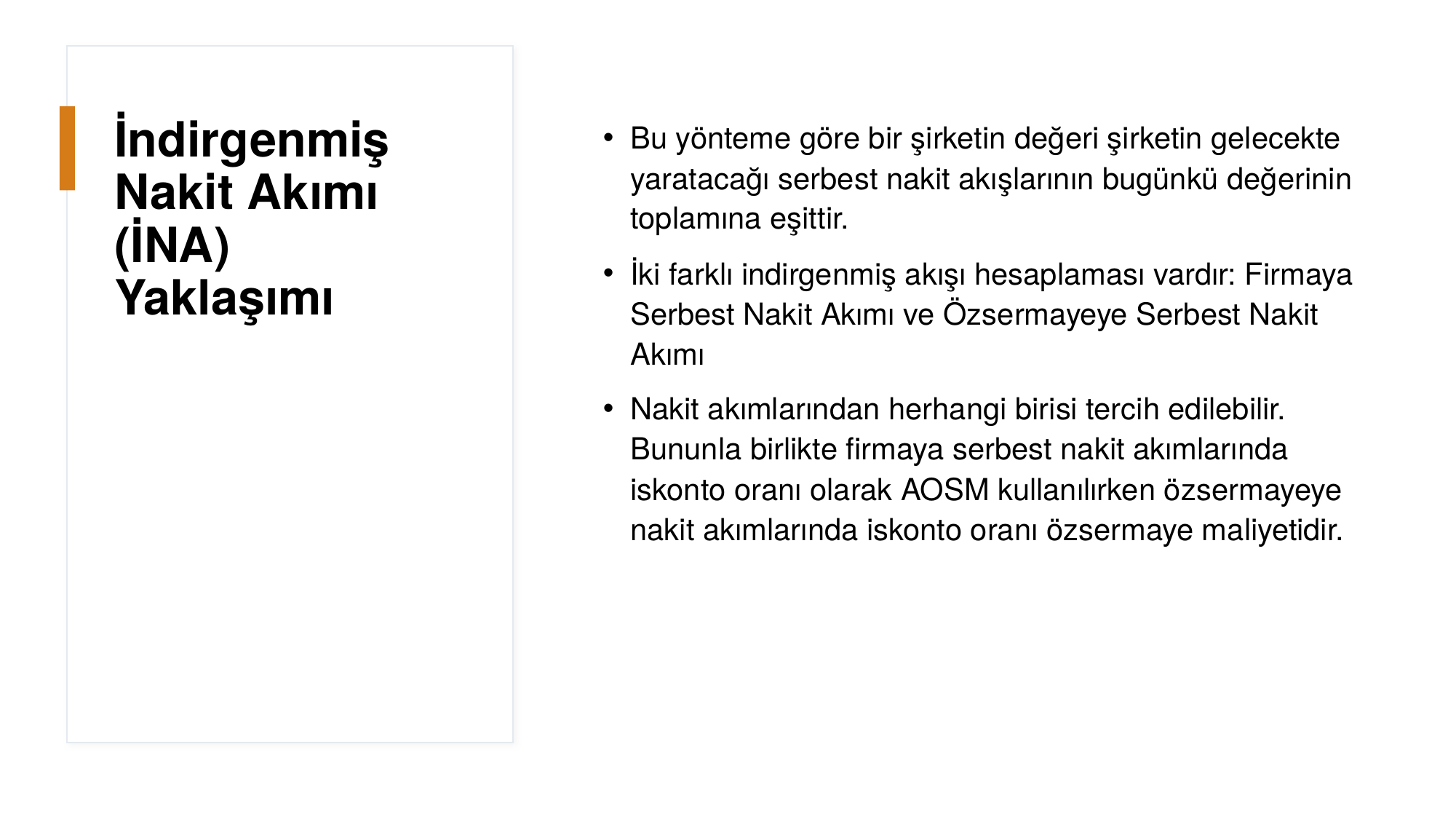

# İndirgenmiş Nakit Akımı (İNA) Yaklaşımı
Bu yönteme göre bir şirketin değeri şirketin gelecekte yaratacağı serbest nakit akışlarının bugünkü değerinin toplamına eşittir.
İki farklı indirgenmiş akışı hesaplaması vardır: Firmaya Serbest Nakit Akımı ve Özsermayeye Serbest Nakit Akımı
Nakit akımlarından herhangi birisi tercih edilebilir. Bununla birlikte firmaya serbest nakit akımlarında iskonto oranı olarak AOSM kullanılırken özsermayeye nakit akımlarında iskonto oranı özsermaye maliyetidir.